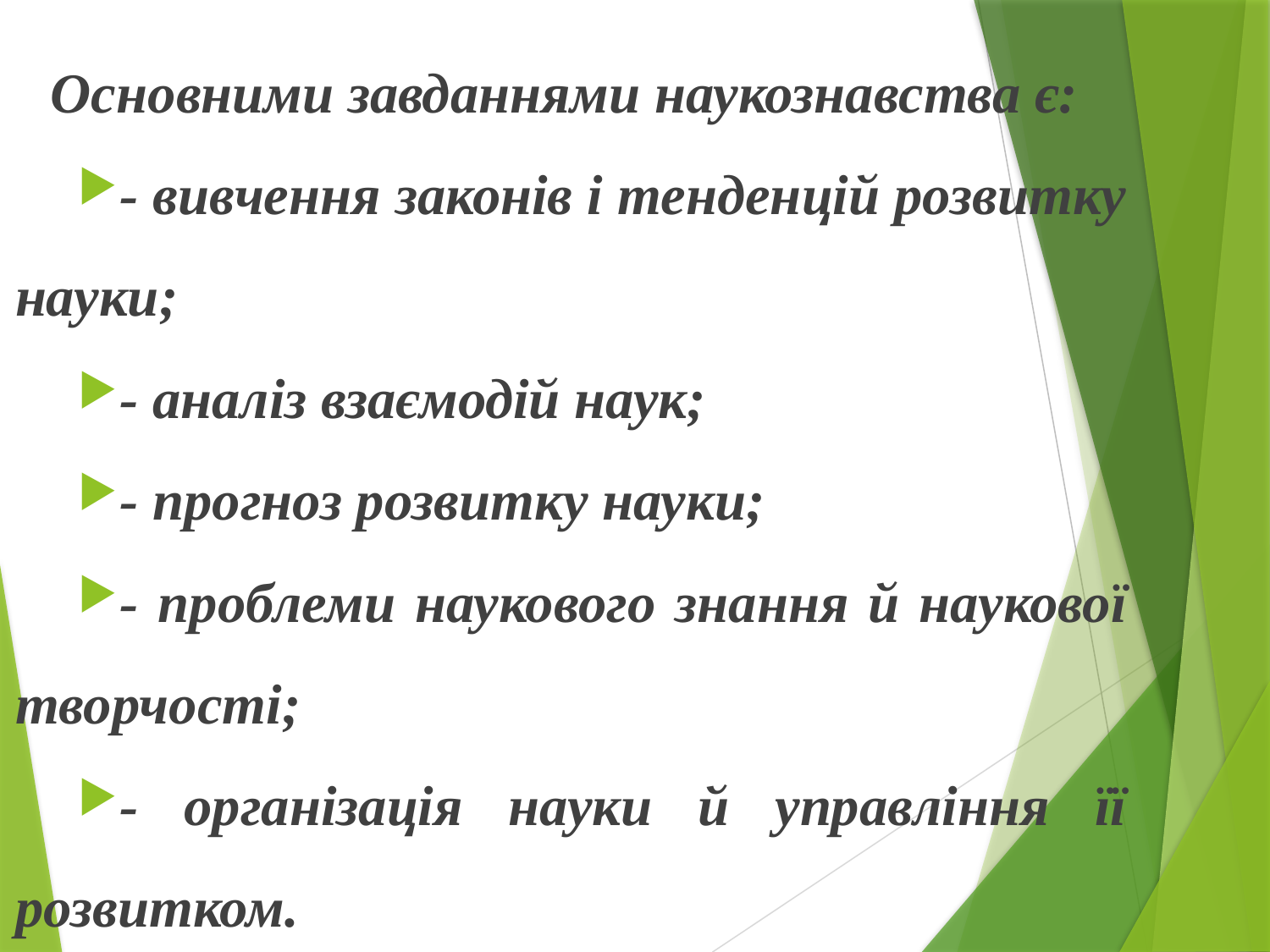

Основними завданнями наукознавства є:
- вивчення законів і тенденцій розвитку науки;
- аналіз взаємодій наук;
- прогноз розвитку науки;
- проблеми наукового знання й наукової творчості;
- організація науки й управління її розвитком.